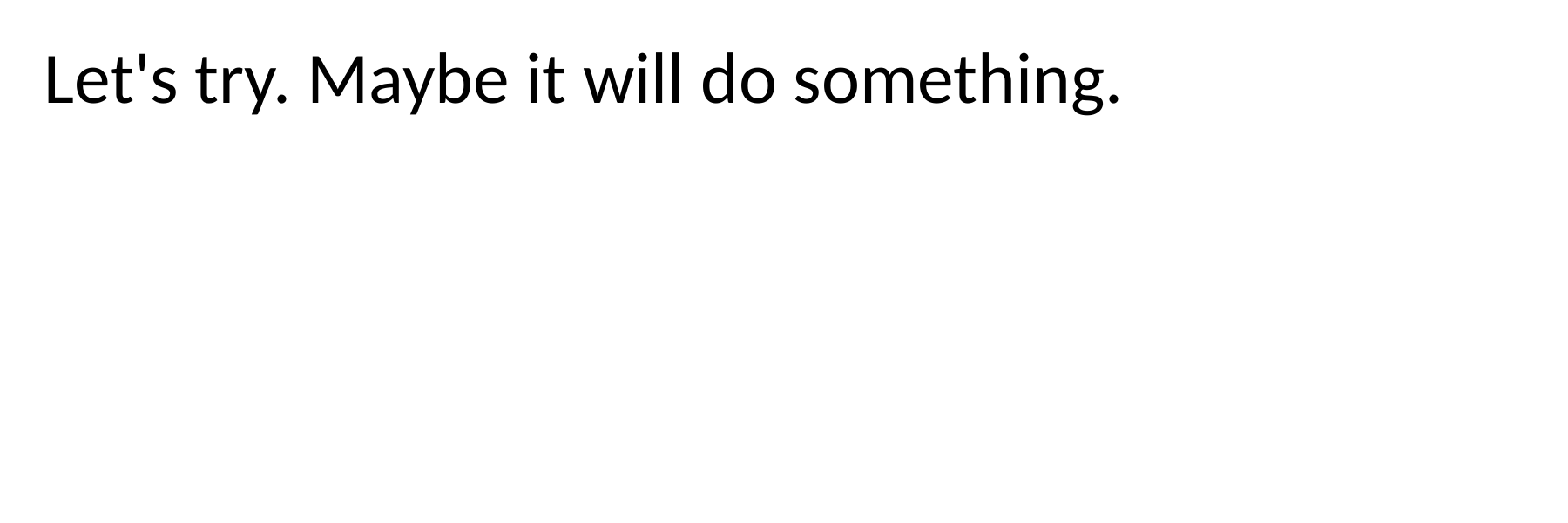

Let's try. Maybe it will do something.